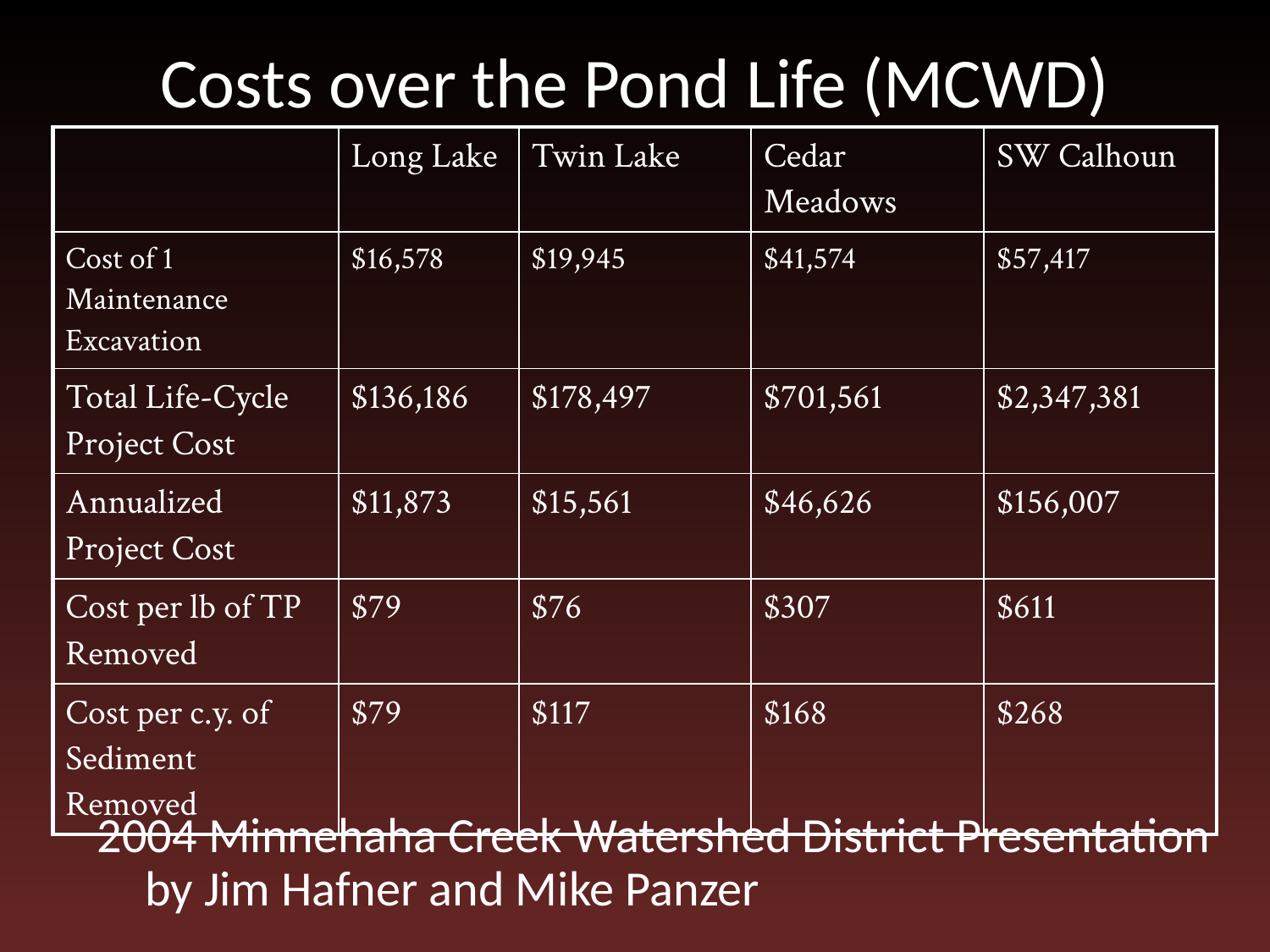

# Costs over the Pond Life (MCWD)
|  | Long Lake | Twin Lake | Cedar Meadows | SW Calhoun |
| --- | --- | --- | --- | --- |
| Cost of 1 Maintenance Excavation | $16,578 | $19,945 | $41,574 | $57,417 |
| Total Life-Cycle Project Cost | $136,186 | $178,497 | $701,561 | $2,347,381 |
| Annualized Project Cost | $11,873 | $15,561 | $46,626 | $156,007 |
| Cost per lb of TP Removed | $79 | $76 | $307 | $611 |
| Cost per c.y. of Sediment Removed | $79 | $117 | $168 | $268 |
2004 Minnehaha Creek Watershed District Presentation by Jim Hafner and Mike Panzer